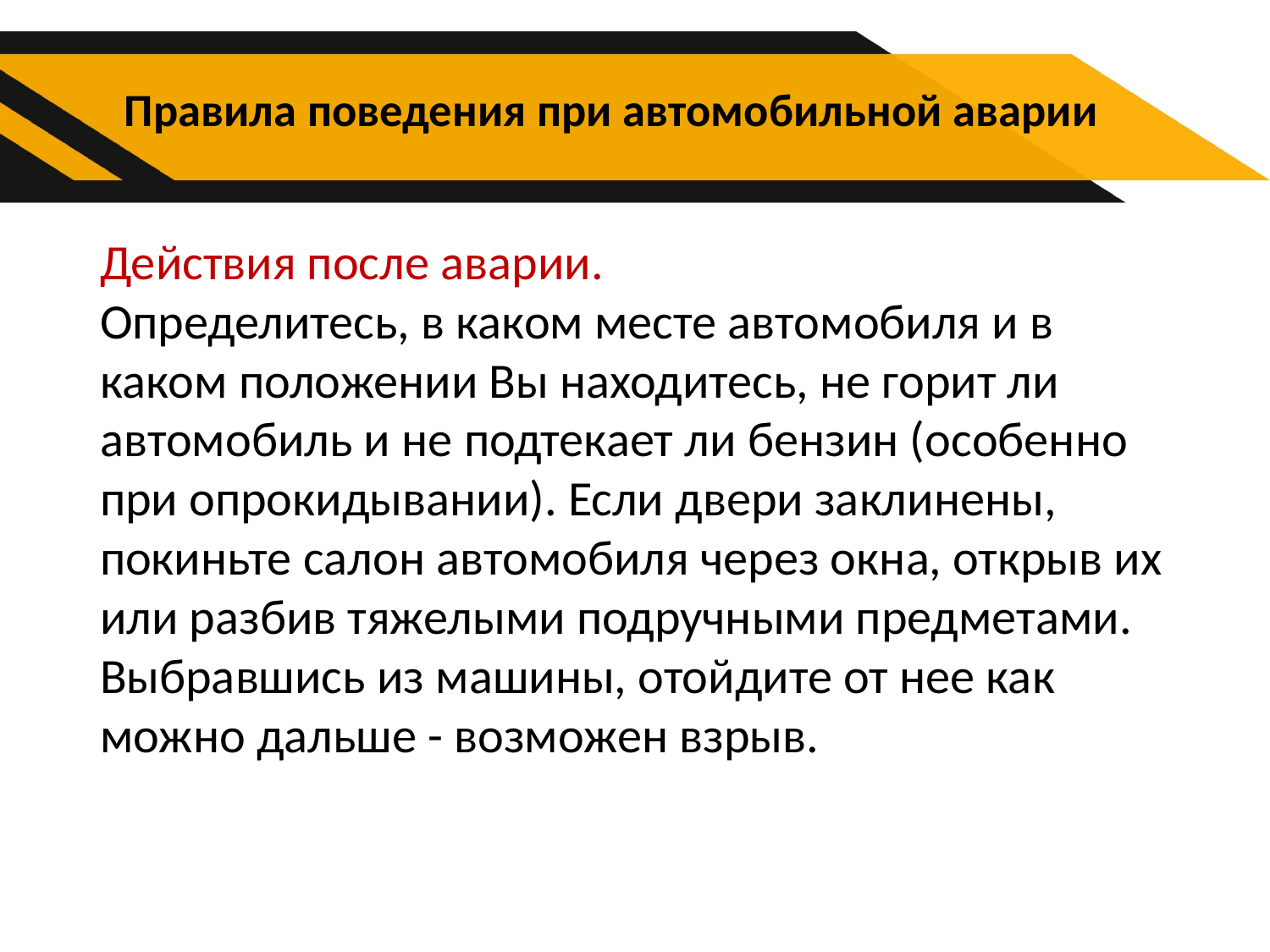

# Правила поведения при автомобильной аварии
Действия после аварии.
Определитесь, в каком месте автомобиля и в каком положении Вы находитесь, не горит ли автомобиль и не подтекает ли бензин (особенно при опрокидывании). Если двери заклинены, покиньте салон автомобиля через окна, открыв их или разбив тяжелыми подручными предметами. Выбравшись из машины, отойдите от нее как можно дальше - возможен взрыв.